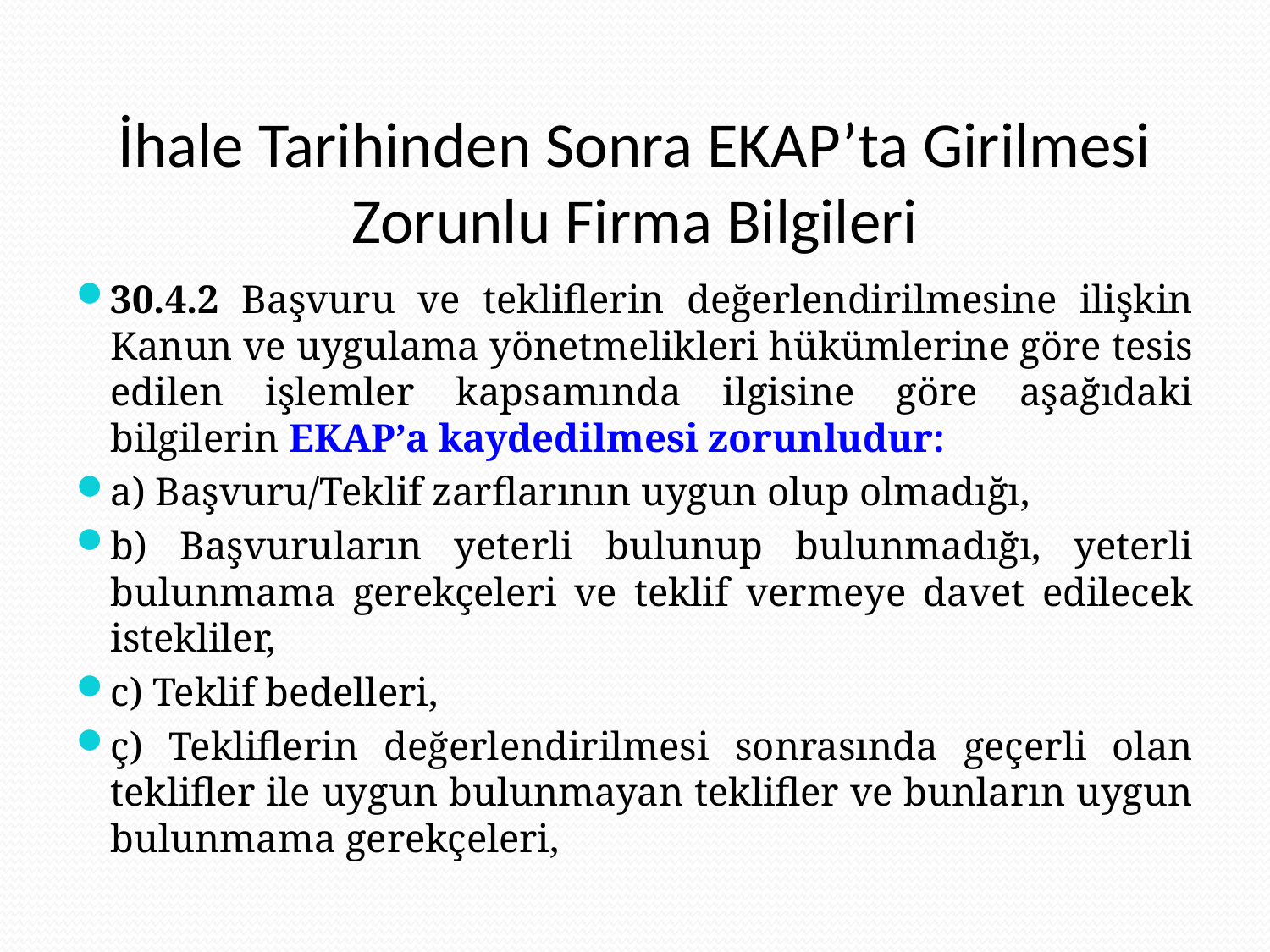

# İhale Tarihinden Sonra EKAP’ta Girilmesi Zorunlu Firma Bilgileri
30.4.2 Başvuru ve tekliflerin değerlendirilmesine ilişkin Kanun ve uygulama yönetmelikleri hükümlerine göre tesis edilen işlemler kapsamında ilgisine göre aşağıdaki bilgilerin EKAP’a kaydedilmesi zorunludur:
a) Başvuru/Teklif zarflarının uygun olup olmadığı,
b) Başvuruların yeterli bulunup bulunmadığı, yeterli bulunmama gerekçeleri ve teklif vermeye davet edilecek istekliler,
c) Teklif bedelleri,
ç) Tekliflerin değerlendirilmesi sonrasında geçerli olan teklifler ile uygun bulunmayan teklifler ve bunların uygun bulunmama gerekçeleri,